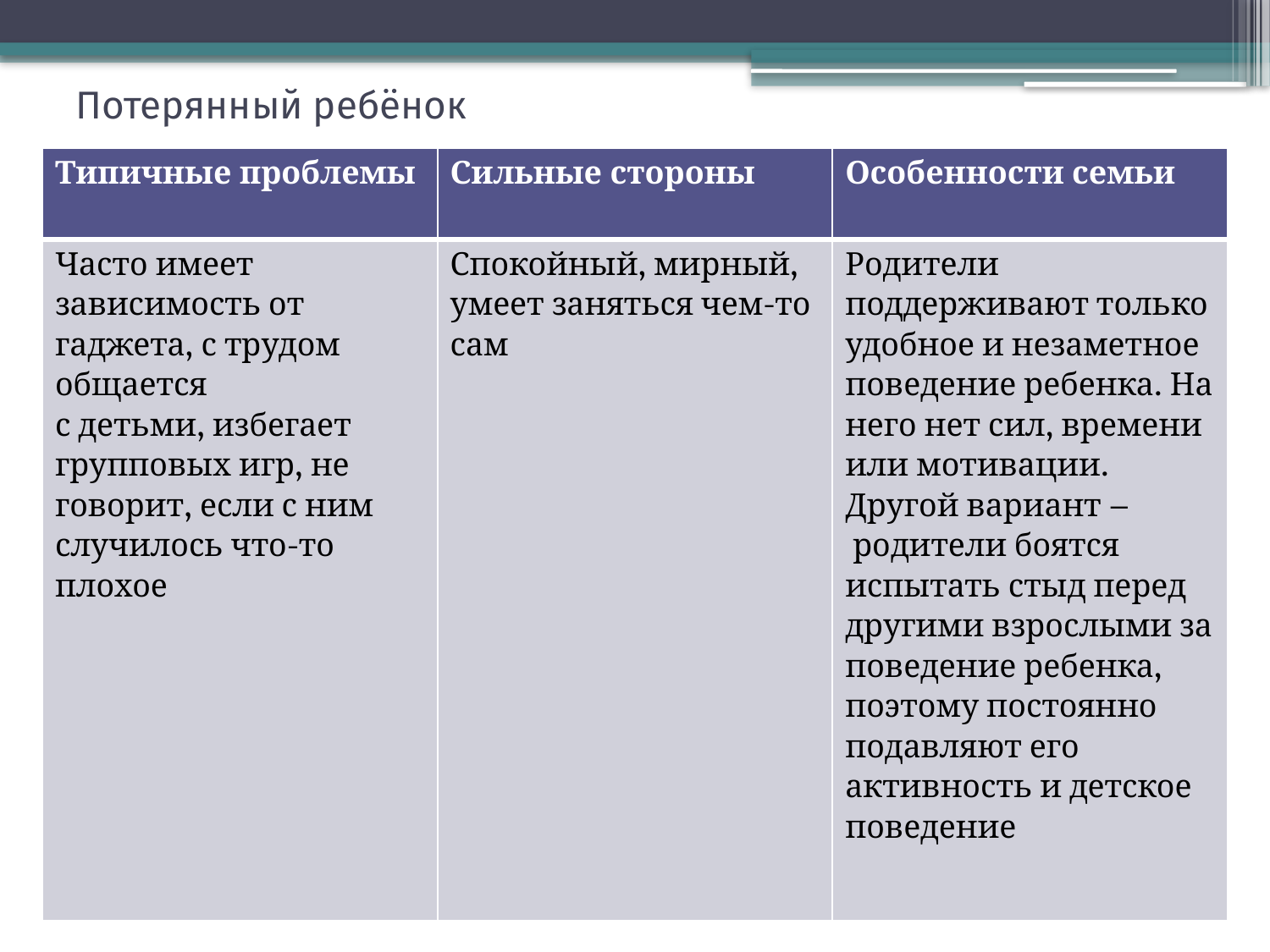

# Потерянный ребёнок
| Типичные проблемы | Сильные стороны | Особенности семьи |
| --- | --- | --- |
| Часто имеет зависимость от гаджета, с трудом общается с детьми, избегает групповых игр, не говорит, если с ним случилось что-то плохое | Спокойный, мирный, умеет заняться чем-то сам | Родители поддерживают только удобное и незаметное поведение ребенка. На него нет сил, времени или мотивации. Другой вариант –  родители боятся испытать стыд перед другими взрослыми за поведение ребенка, поэтому постоянно подавляют его активность и детское поведение |